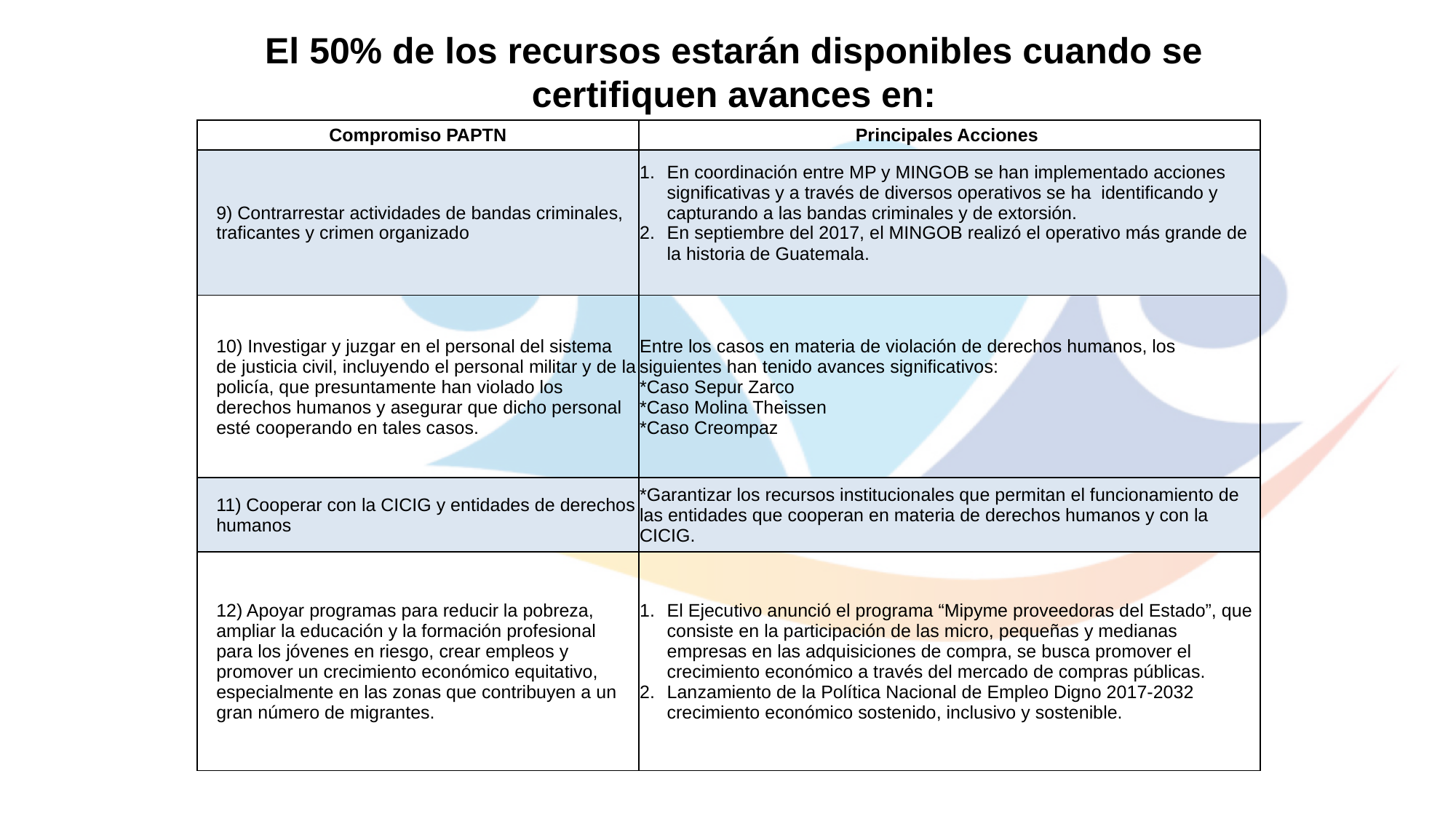

# El 50% de los recursos estarán disponibles cuando se certifiquen avances en:
| Compromiso PAPTN | Principales Acciones |
| --- | --- |
| 9) Contrarrestar actividades de bandas criminales, traficantes y crimen organizado | En coordinación entre MP y MINGOB se han implementado acciones significativas y a través de diversos operativos se ha identificando y capturando a las bandas criminales y de extorsión. En septiembre del 2017, el MINGOB realizó el operativo más grande de la historia de Guatemala. |
| 10) Investigar y juzgar en el personal del sistema de justicia civil, incluyendo el personal militar y de la policía, que presuntamente han violado los derechos humanos y asegurar que dicho personal esté cooperando en tales casos. | Entre los casos en materia de violación de derechos humanos, los siguientes han tenido avances significativos: \*Caso Sepur Zarco \*Caso Molina Theissen \*Caso Creompaz |
| 11) Cooperar con la CICIG y entidades de derechos humanos | \*Garantizar los recursos institucionales que permitan el funcionamiento de las entidades que cooperan en materia de derechos humanos y con la CICIG. |
| 12) Apoyar programas para reducir la pobreza, ampliar la educación y la formación profesional para los jóvenes en riesgo, crear empleos y promover un crecimiento económico equitativo, especialmente en las zonas que contribuyen a un gran número de migrantes. | El Ejecutivo anunció el programa “Mipyme proveedoras del Estado”, que consiste en la participación de las micro, pequeñas y medianas empresas en las adquisiciones de compra, se busca promover el crecimiento económico a través del mercado de compras públicas. Lanzamiento de la Política Nacional de Empleo Digno 2017-2032 crecimiento económico sostenido, inclusivo y sostenible. |